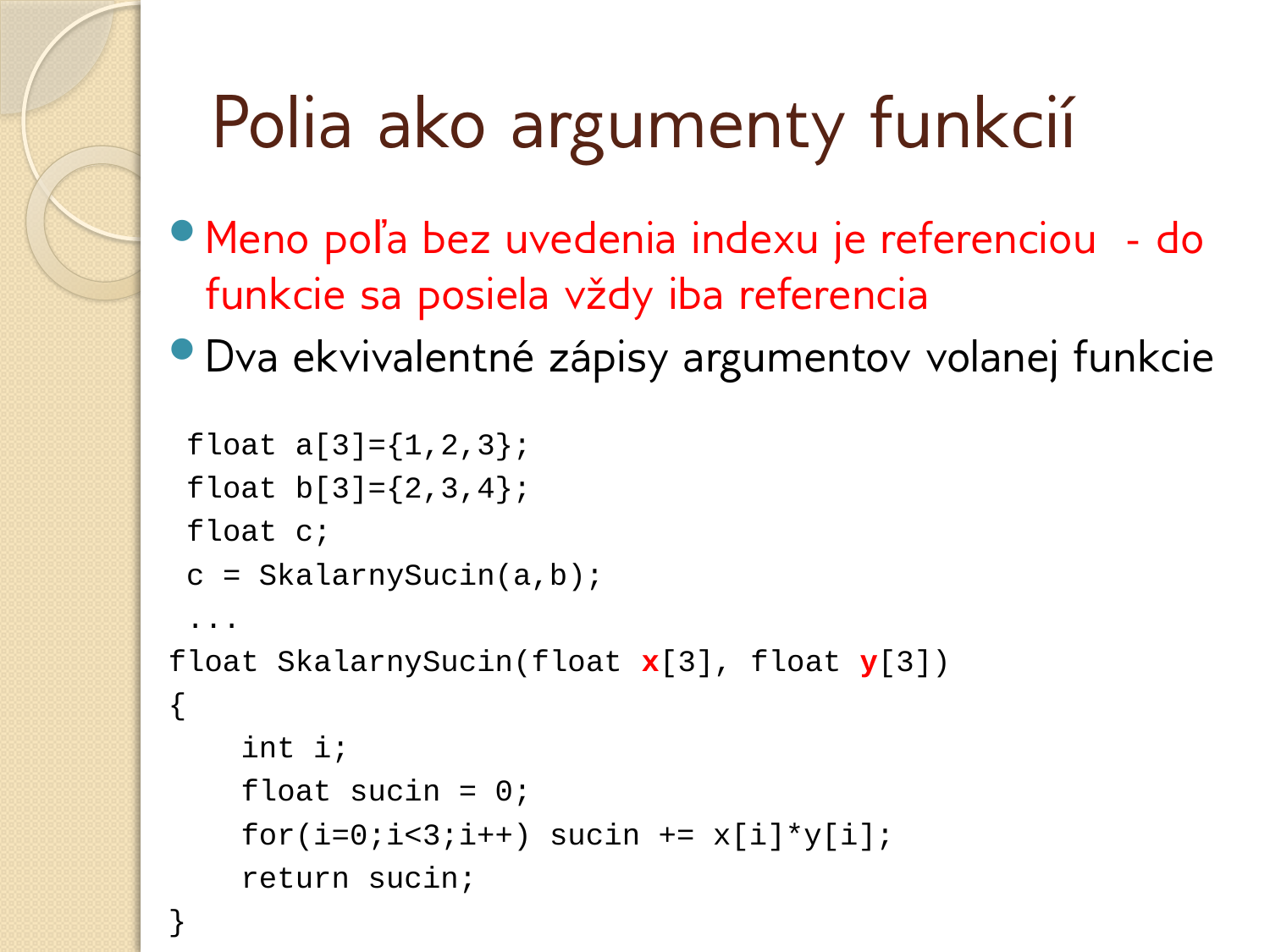

# Polia ako argumenty funkcií
Meno poľa bez uvedenia indexu je referenciou  - do funkcie sa posiela vždy iba referencia
Dva ekvivalentné zápisy argumentov volanej funkcie
 float a[3]={1,2,3};
 float b[3]={2,3,4};
 float c;
 c = SkalarnySucin(a,b);
 ...
float SkalarnySucin(float x[3], float y[3])
{
    int i;
    float sucin = 0;
    for(i=0;i<3;i++) sucin += x[i]*y[i];
    return sucin;
}